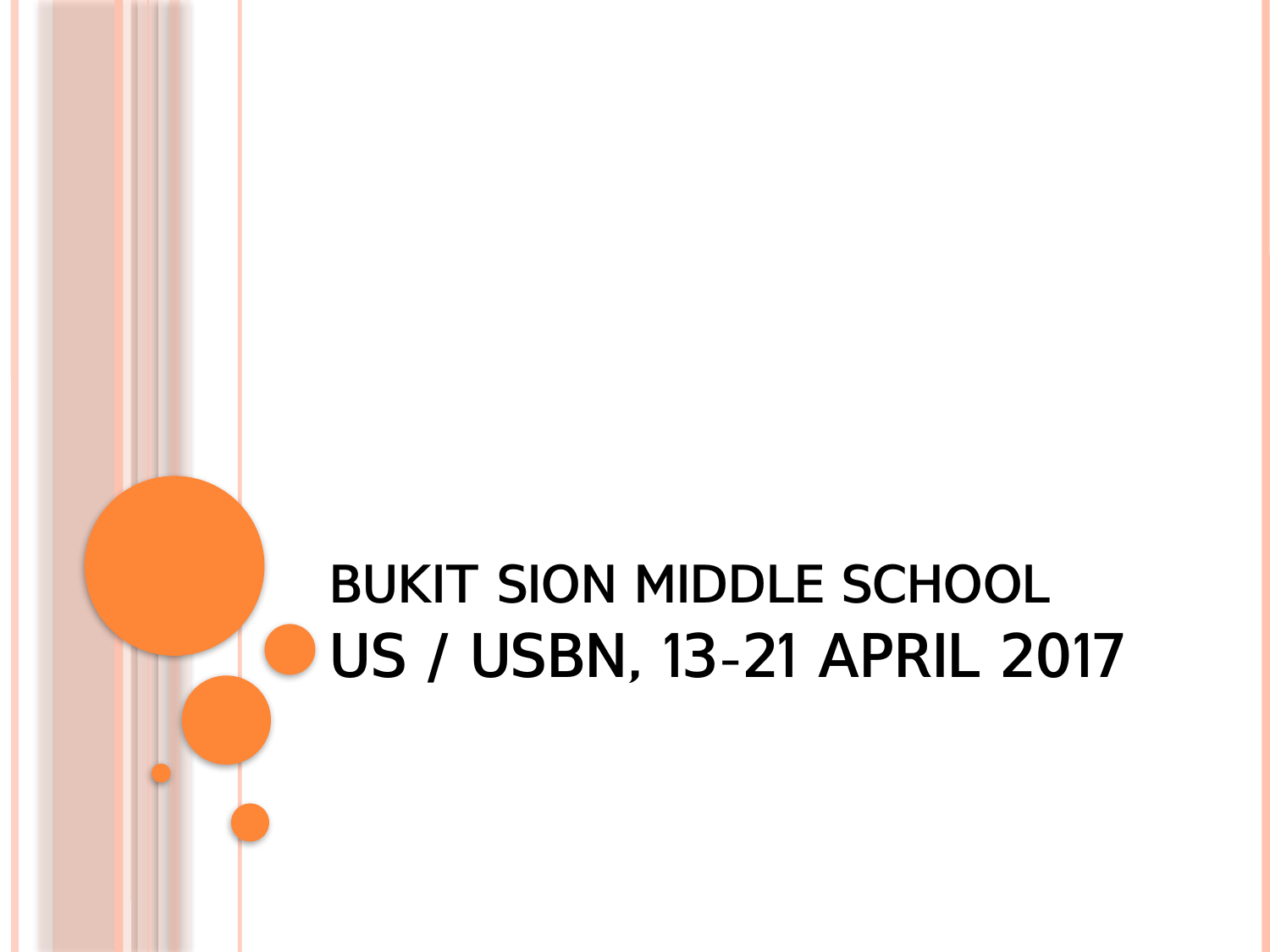

# Bukit Sion MidDLE School US / USBN, 13-21 April 2017